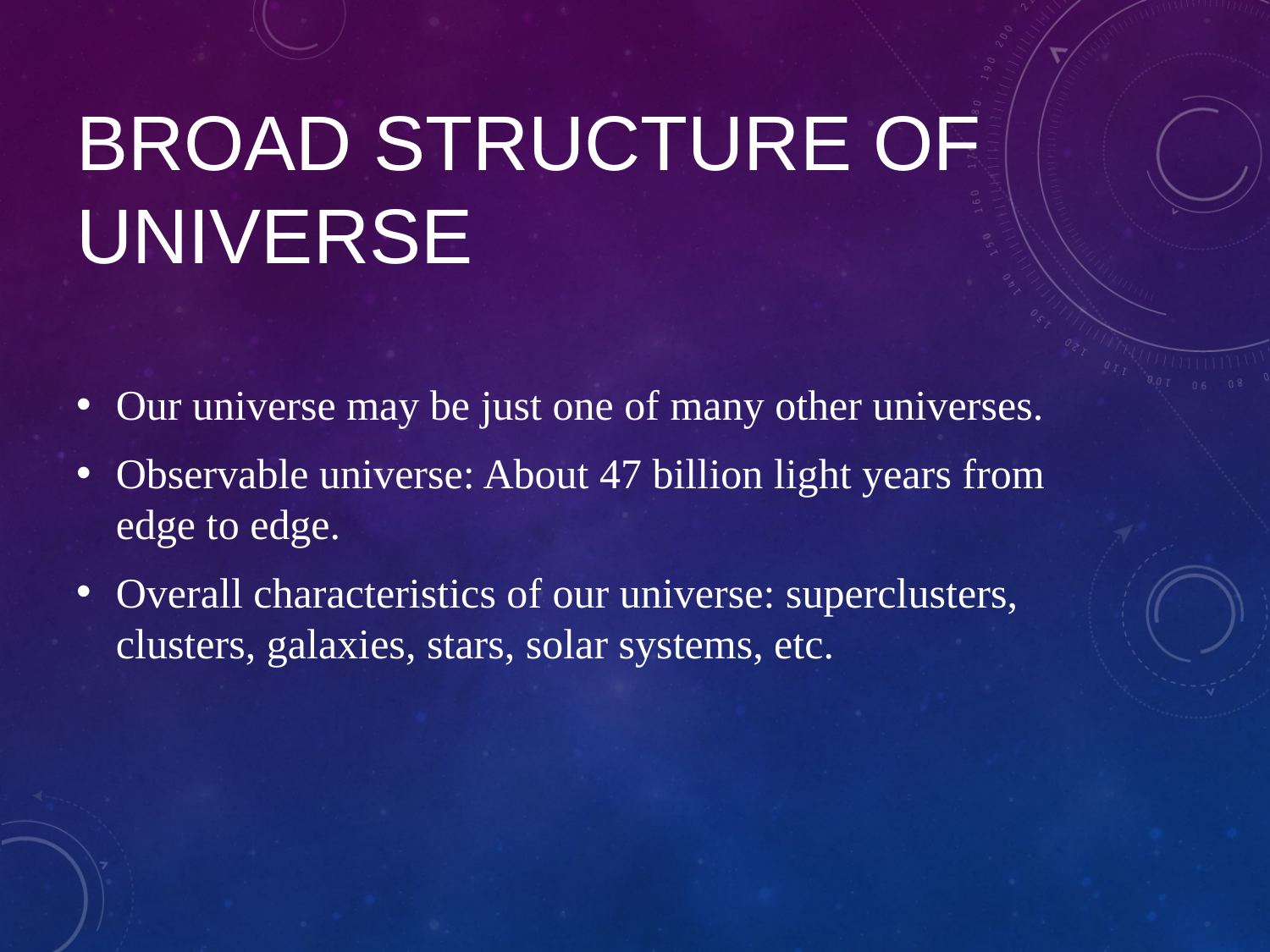

# Broad Structure of Universe
Our universe may be just one of many other universes.
Observable universe: About 47 billion light years from edge to edge.
Overall characteristics of our universe: superclusters, clusters, galaxies, stars, solar systems, etc.